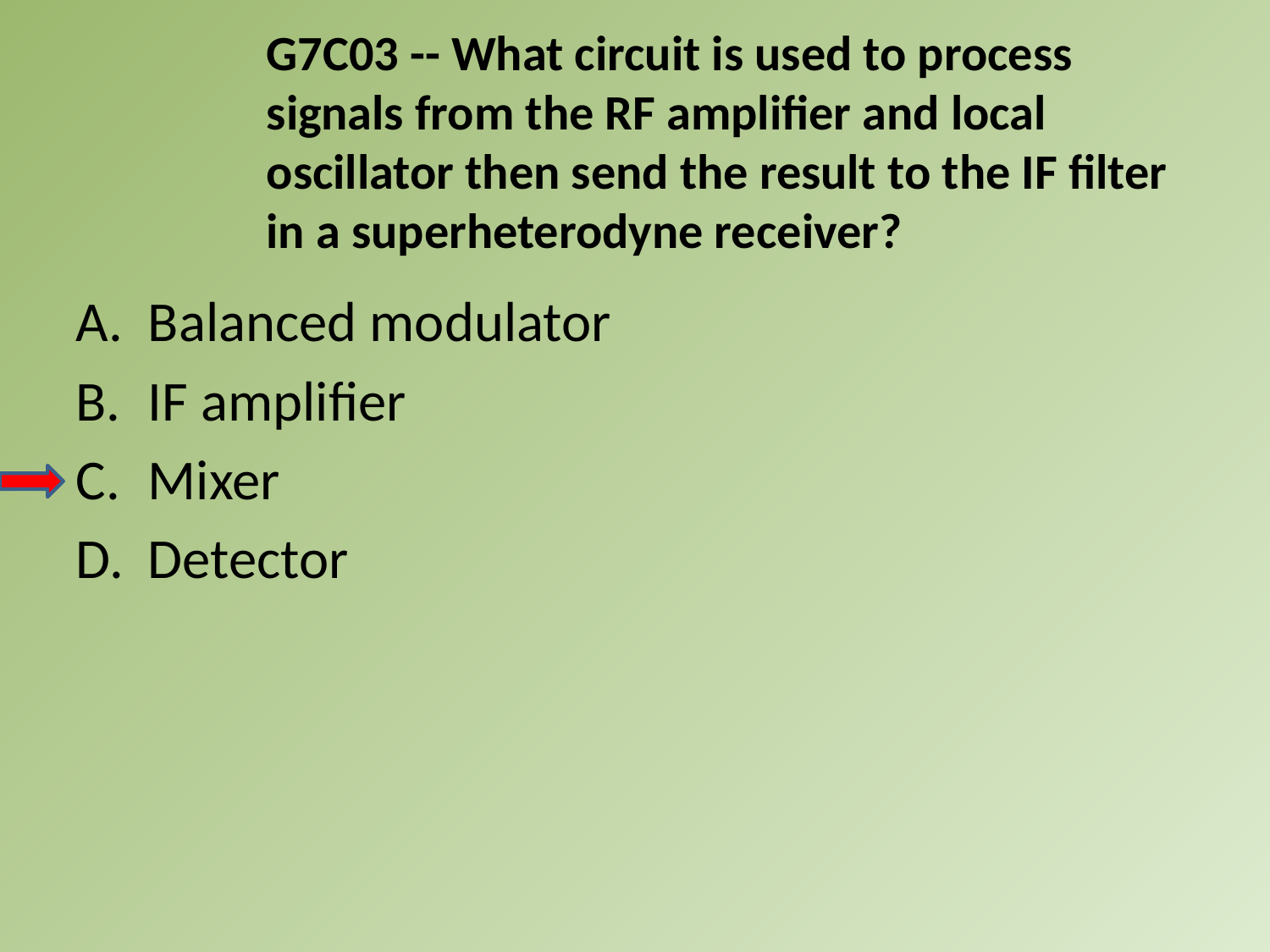

G7C03 -- What circuit is used to process signals from the RF amplifier and local oscillator then send the result to the IF filter in a superheterodyne receiver?
A.	Balanced modulator
B.	IF amplifier
C.	Mixer
D.	Detector